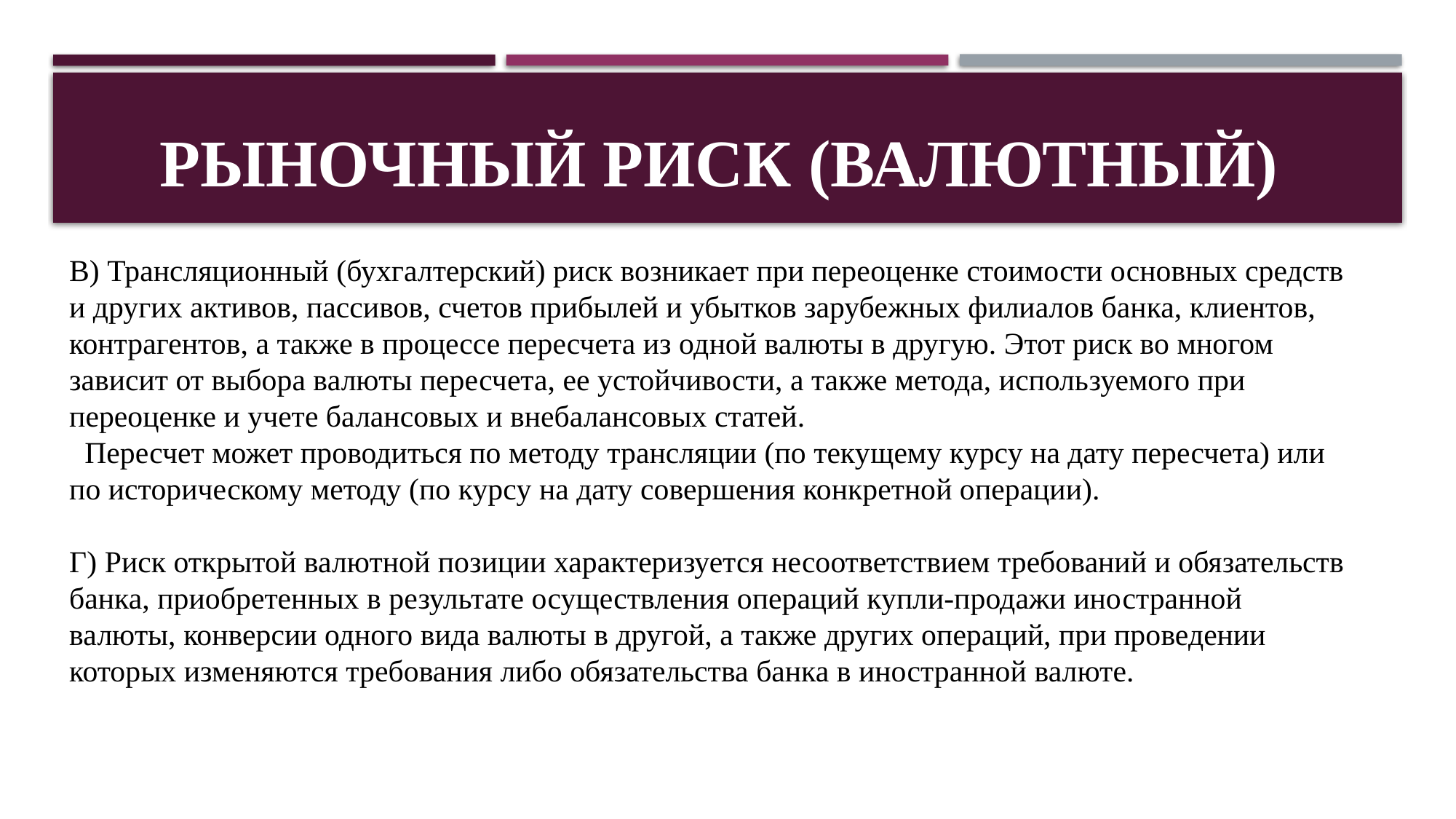

# Рыноч­ный риск (валютный)
В) Трансляционный (бухгалтерский) риск возникает при пере­оценке стоимости основных средств и других активов, пасси­вов, счетов прибылей и убытков зарубежных филиалов банка, клиентов, контрагентов, а также в процессе пересчета из од­ной валюты в другую. Этот риск во многом зависит от выбора валюты пересчета, ее устойчивости, а также метода, исполь­зуемого при переоценке и учете балансовых и внебалансовых статей.
  Пересчет может проводиться по методу трансляции (по теку­щему курсу на дату пересчета) или по историческому методу (по курсу на дату совершения конкретной операции).
Г) Риск открытой валютной позиции характеризуется несоот­ветствием требований и обязательств банка, приобретенных в результате осуществления операций купли-продажи ино­странной валюты, конверсии одного вида валюты в другой, а также других операций, при проведении которых изменяются требования либо обязательства банка в иностранной валюте.